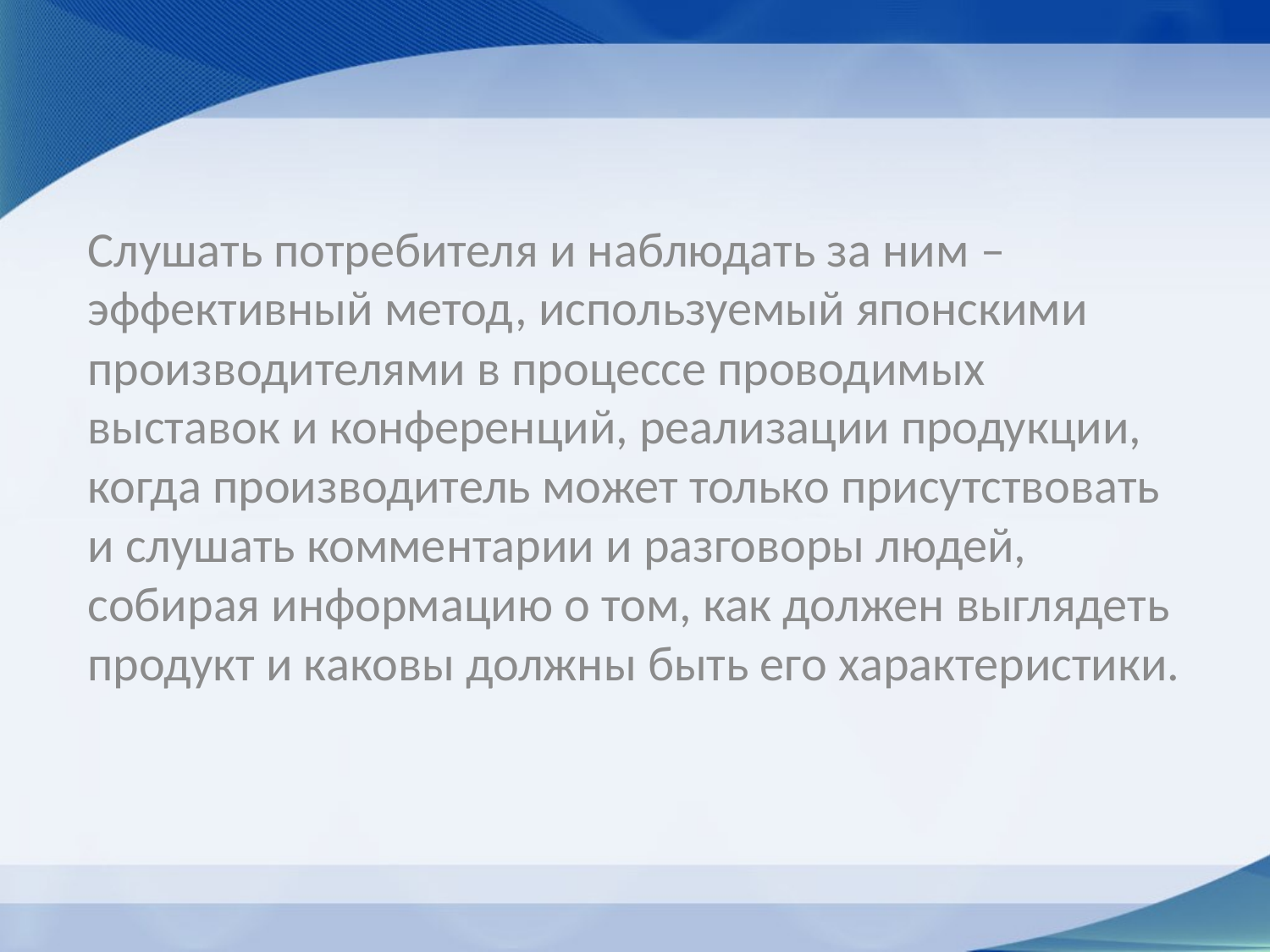

Слушать потребителя и наблюдать за ним – эффективный метод, используемый японскими производителями в процессе проводимых выставок и конференций, реализации продукции, когда производитель может только присутствовать и слушать комментарии и разговоры людей, собирая информацию о том, как должен выглядеть продукт и каковы должны быть его характеристики.